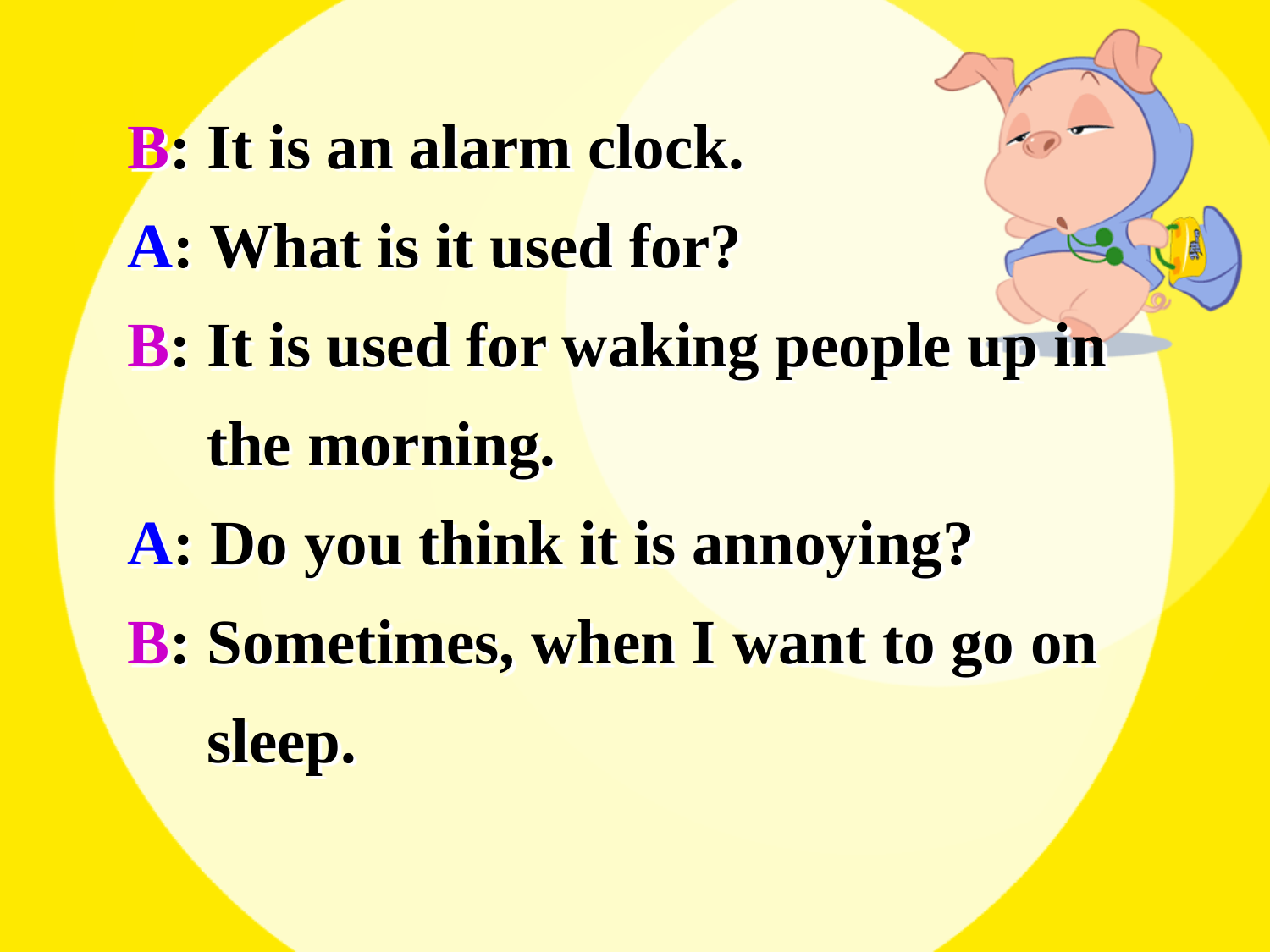

B: It is an alarm clock.
A: What is it used for?
B: It is used for waking people up in
     the morning.
A: Do you think it is annoying?
B: Sometimes, when I want to go on
     sleep.